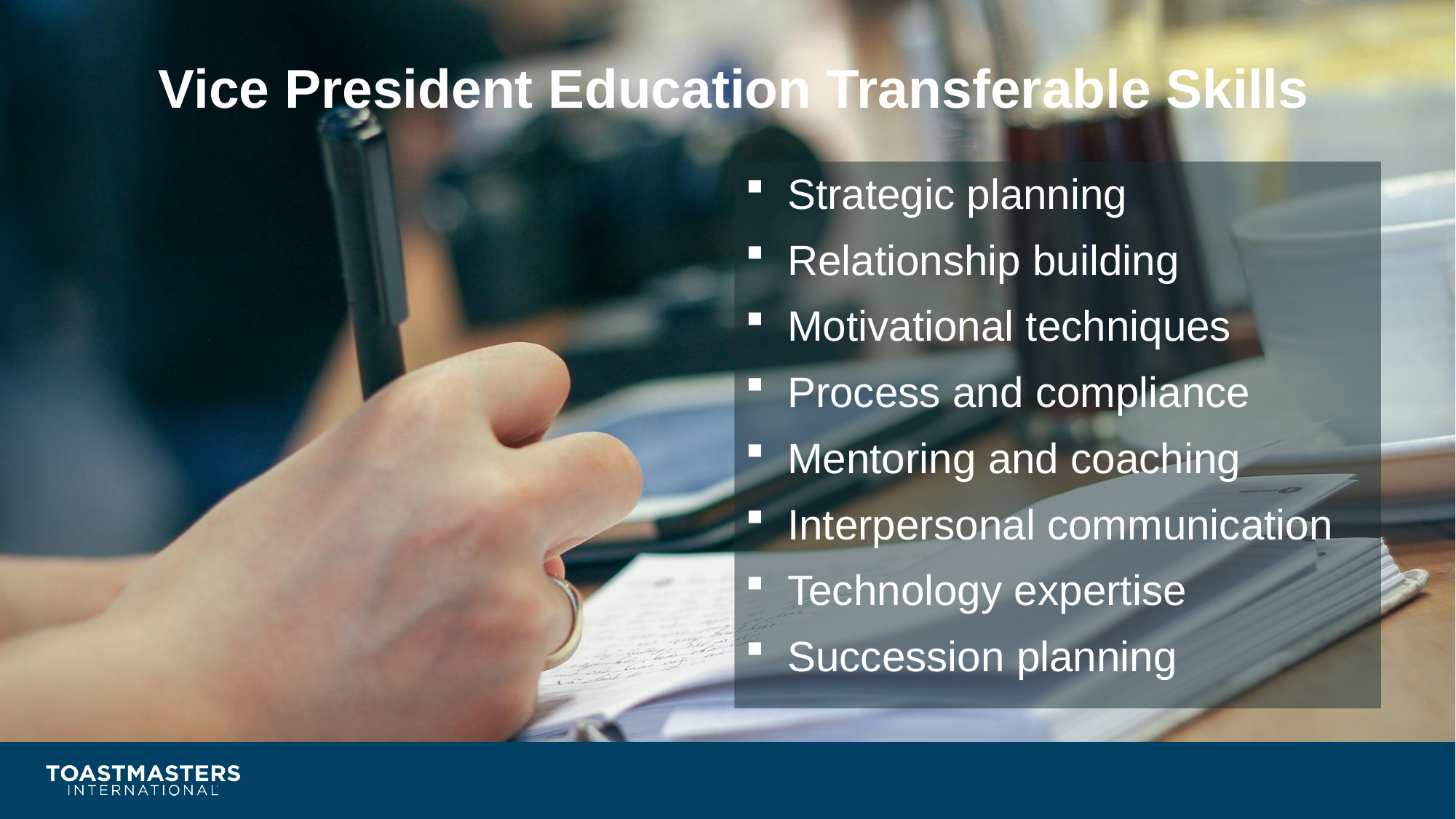

# Vice President Education Transferable Skills
Strategic planning
Relationship building
Motivational techniques
Process and compliance
Mentoring and coaching
Interpersonal communication
Technology expertise
Succession planning